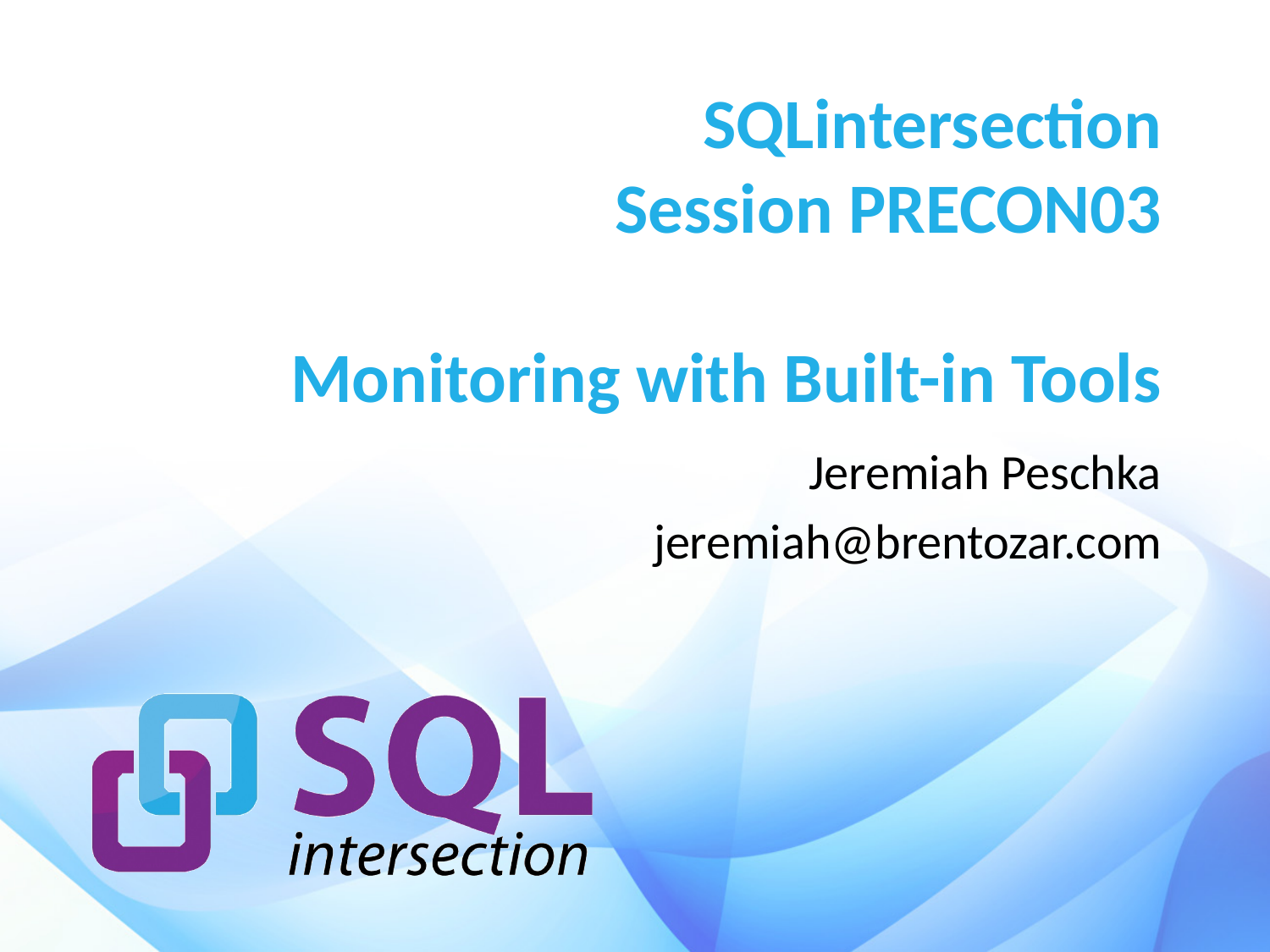

# SQLintersection Session PRECON03 Monitoring with Built-in Tools
Jeremiah Peschka
jeremiah@brentozar.com